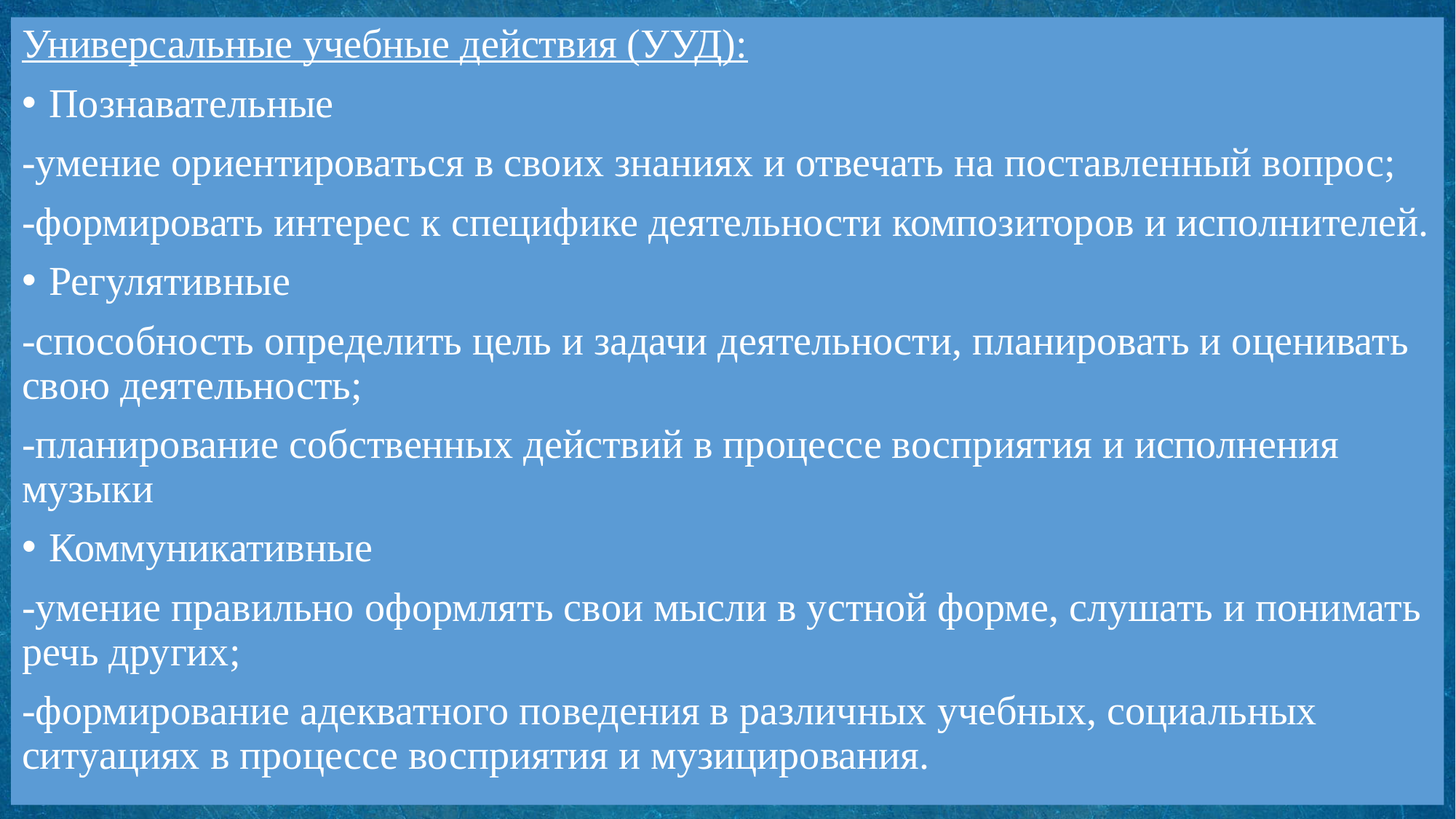

Универсальные учебные действия (УУД):
Познавательные
-умение ориентироваться в своих знаниях и отвечать на поставленный вопрос;
-формировать интерес к специфике деятельности композиторов и исполнителей.
Регулятивные
-способность определить цель и задачи деятельности, планировать и оценивать свою деятельность;
-планирование собственных действий в процессе восприятия и исполнения музыки
Коммуникативные
-умение правильно оформлять свои мысли в устной форме, слушать и понимать речь других;
-формирование адекватного поведения в различных учебных, социальных ситуациях в процессе восприятия и музицирования.